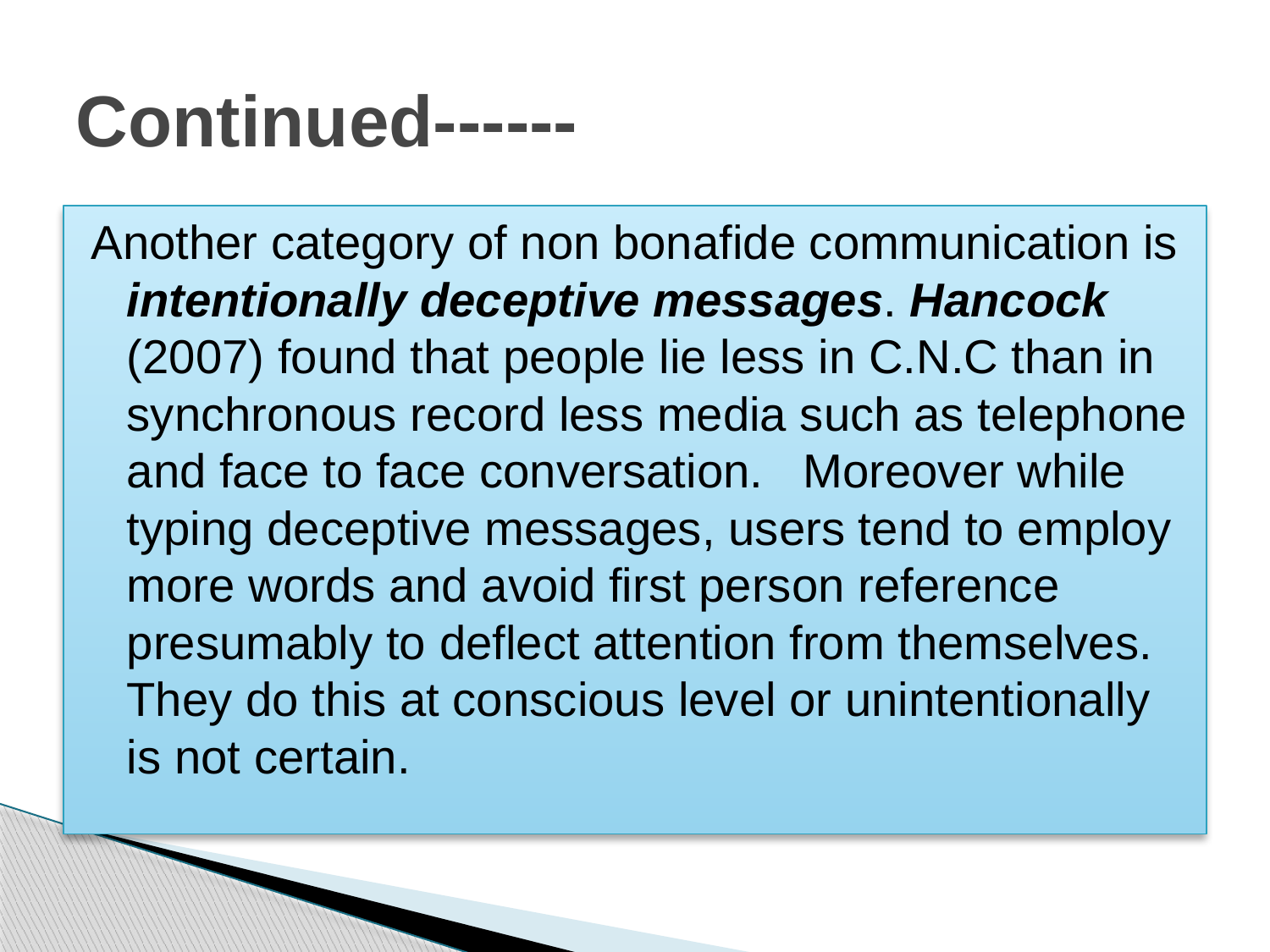

# Continued------
Another category of non bonafide communication is intentionally deceptive messages. Hancock (2007) found that people lie less in C.N.C than in synchronous record less media such as telephone and face to face conversation.   Moreover while typing deceptive messages, users tend to employ more words and avoid first person reference presumably to deflect attention from themselves. They do this at conscious level or unintentionally is not certain.